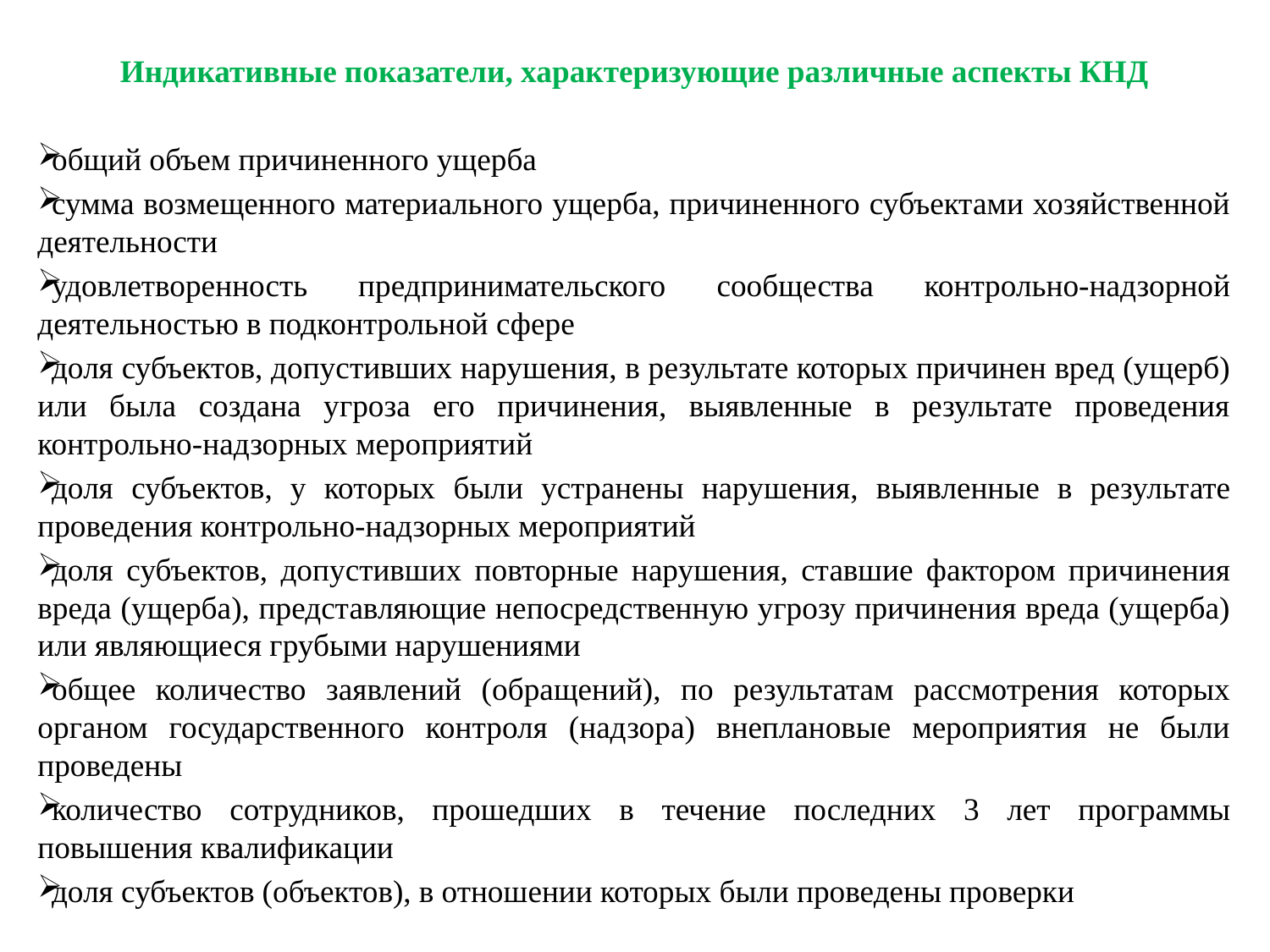

Индикативные показатели, характеризующие различные аспекты КНД

общий объем причиненного ущерба
сумма возмещенного материального ущерба, причиненного субъектами хозяйственной деятельности
удовлетворенность предпринимательского сообщества контрольно-надзорной деятельностью в подконтрольной сфере
доля субъектов, допустивших нарушения, в результате которых причинен вред (ущерб) или была создана угроза его причинения, выявленные в результате проведения контрольно-надзорных мероприятий
доля субъектов, у которых были устранены нарушения, выявленные в результате проведения контрольно-надзорных мероприятий
доля субъектов, допустивших повторные нарушения, ставшие фактором причинения вреда (ущерба), представляющие непосредственную угрозу причинения вреда (ущерба) или являющиеся грубыми нарушениями
общее количество заявлений (обращений), по результатам рассмотрения которых органом государственного контроля (надзора) внеплановые мероприятия не были проведены
количество сотрудников, прошедших в течение последних 3 лет программы повышения квалификации
доля субъектов (объектов), в отношении которых были проведены проверки